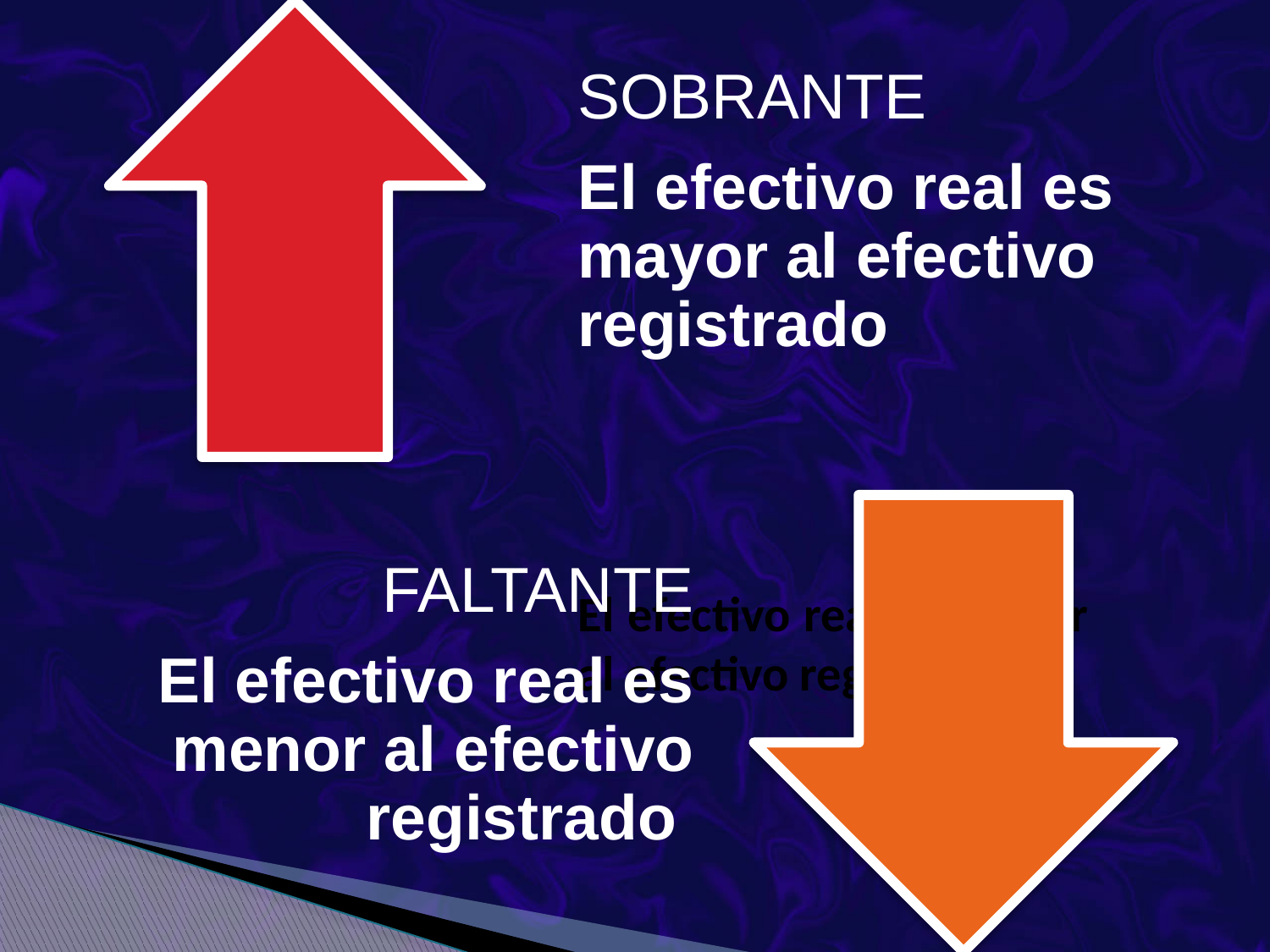

FALTANTE
El efectivo real es menor al efectivo registrado
SOBRANTE
El efectivo real es mayor al efectivo registrado

El efectivo real es menor al efectivo registrado.